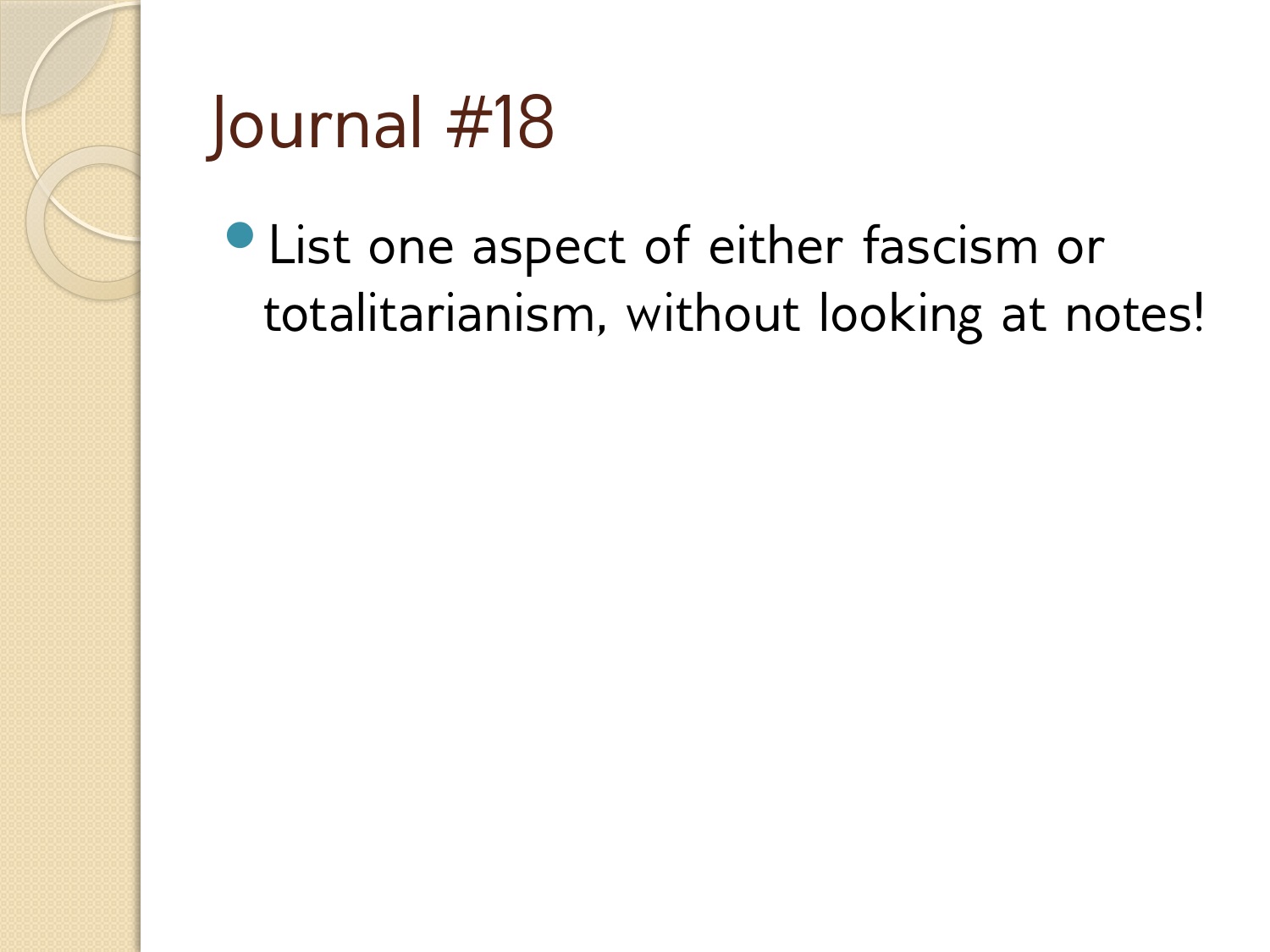

# Journal #18
List one aspect of either fascism or totalitarianism, without looking at notes!